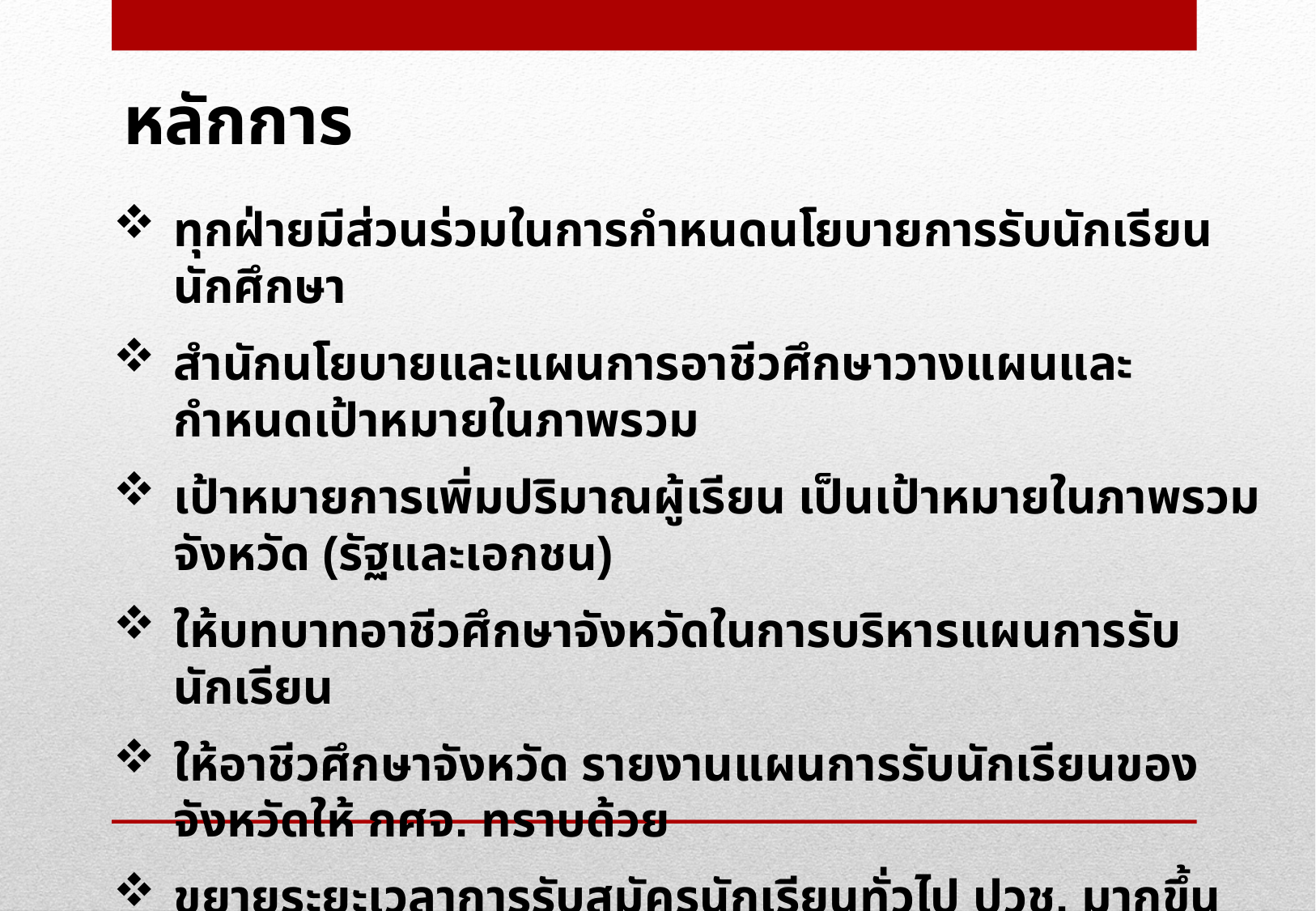

หลักการ
ทุกฝ่ายมีส่วนร่วมในการกำหนดนโยบายการรับนักเรียน นักศึกษา

สำนักนโยบายและแผนการอาชีวศึกษาวางแผนและกำหนดเป้าหมายในภาพรวม

เป้าหมายการเพิ่มปริมาณผู้เรียน เป็นเป้าหมายในภาพรวมจังหวัด (รัฐและเอกชน)

ให้บทบาทอาชีวศึกษาจังหวัดในการบริหารแผนการรับนักเรียน

ให้อาชีวศึกษาจังหวัด รายงานแผนการรับนักเรียนของจังหวัดให้ กศจ. ทราบด้วย

ขยายระยะเวลาการรับสมัครนักเรียนทั่วไป ปวช. มากขึ้น

ระยะเวลาการรับสมัคร ปวส. / ป.ตรี ให้เป็นดุลยพินิจของสถานศึกษา/สถาบัน